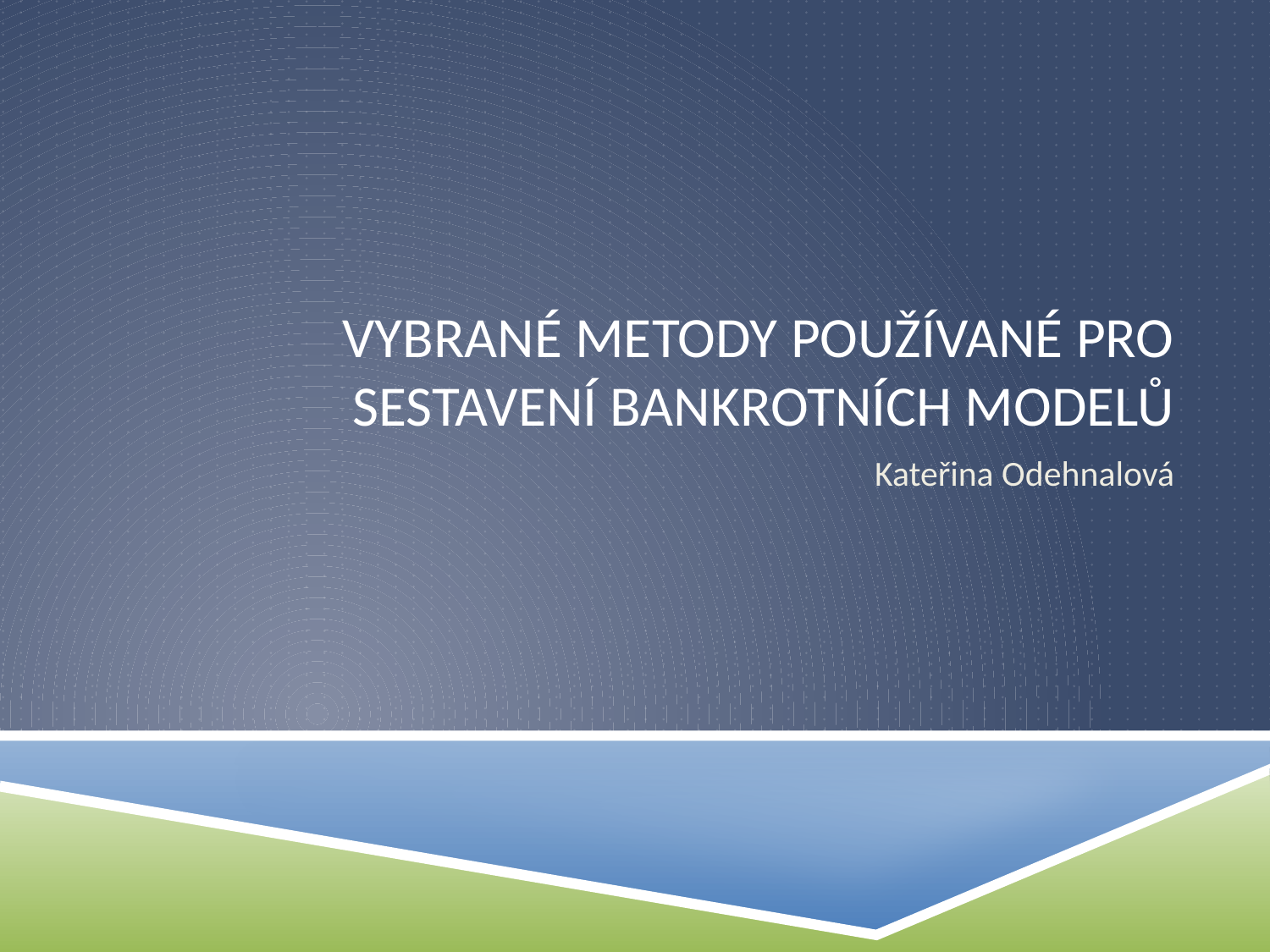

# Vybrané metody používané pro sestavení bankrotních modelů
Kateřina Odehnalová